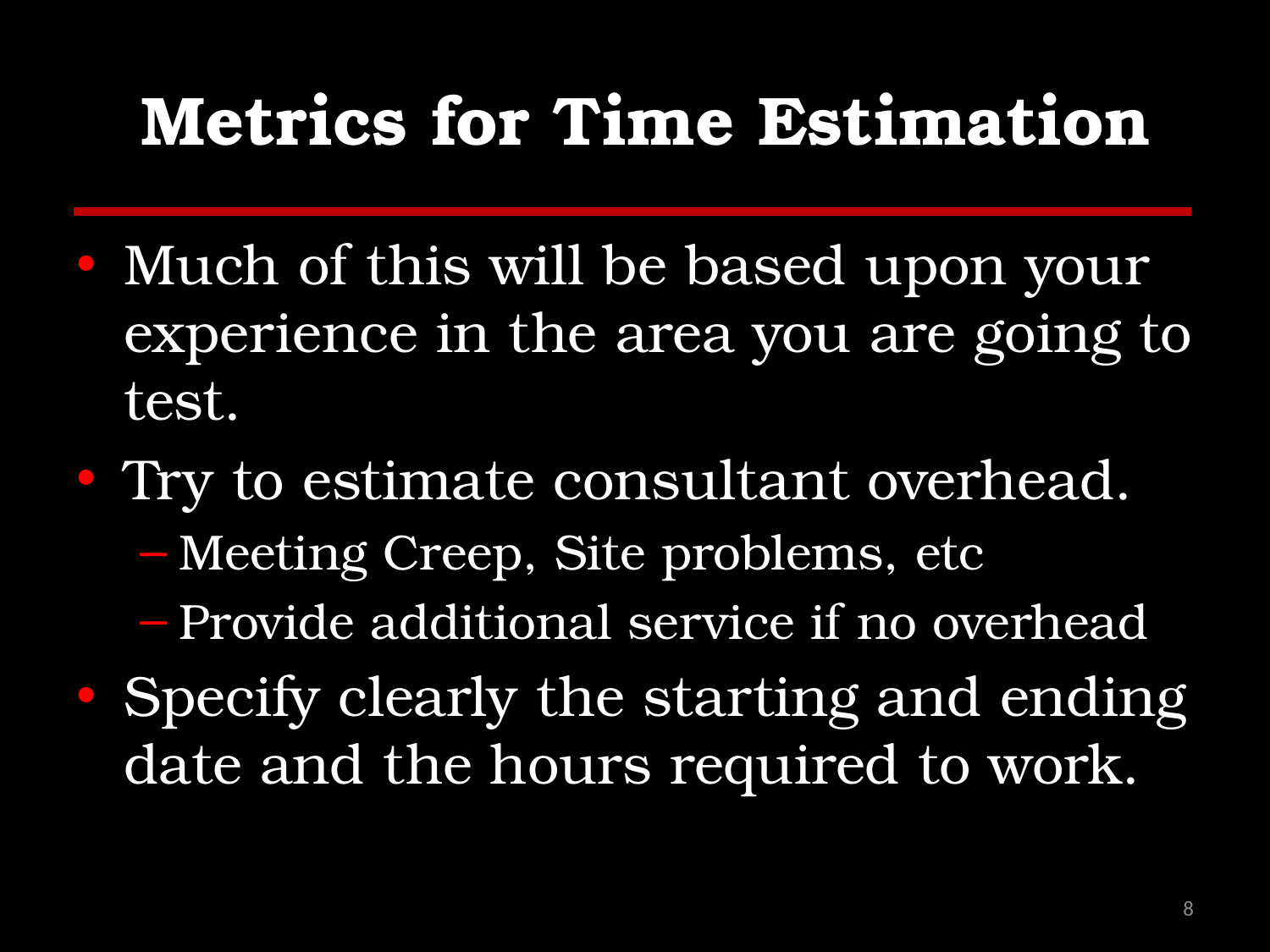

# Metrics for Time Estimation
Much of this will be based upon your experience in the area you are going to test.
Try to estimate consultant overhead.
Meeting Creep, Site problems, etc
Provide additional service if no overhead
Specify clearly the starting and ending date and the hours required to work.
8